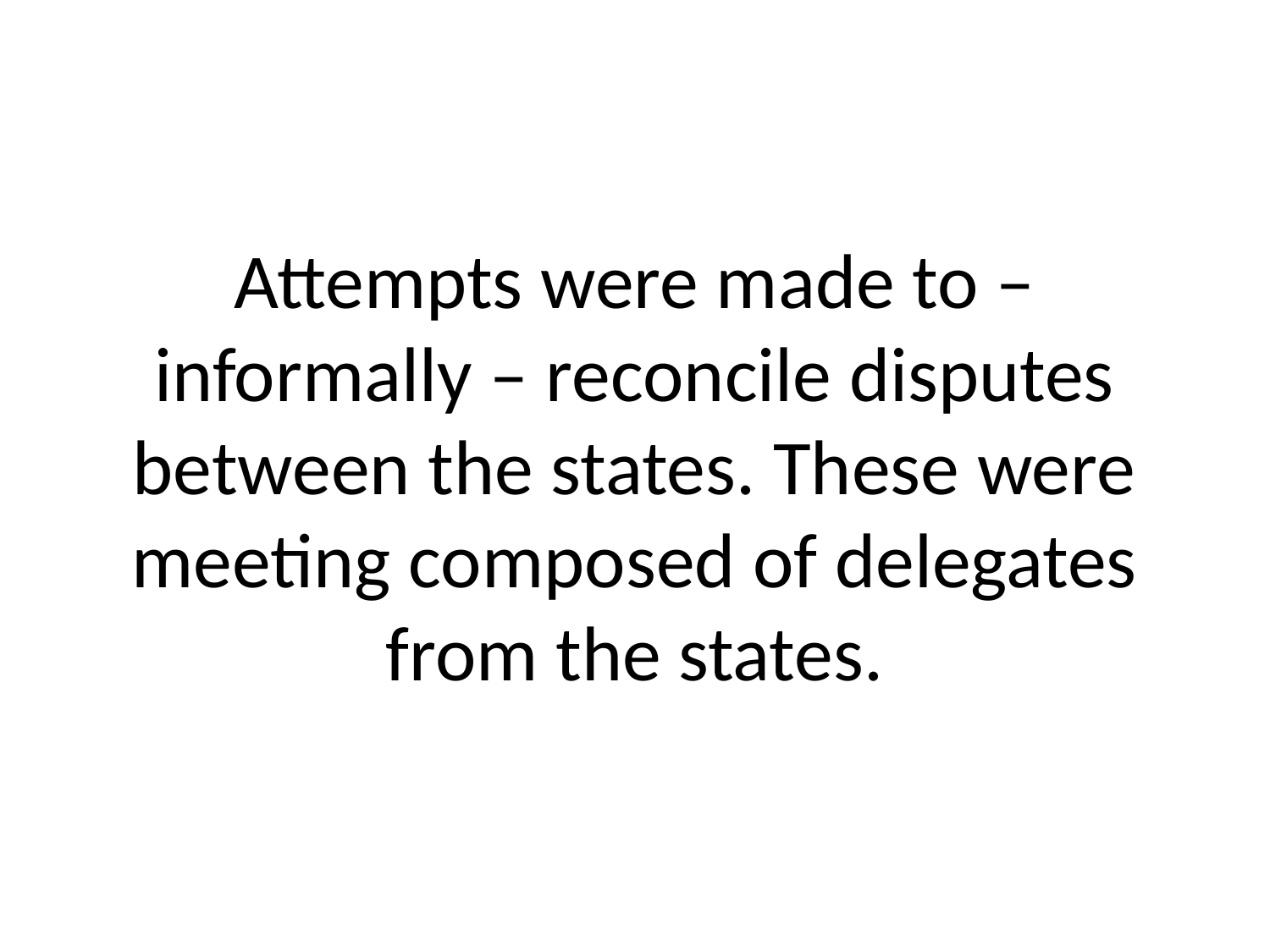

# Attempts were made to – informally – reconcile disputes between the states. These were meeting composed of delegates from the states.